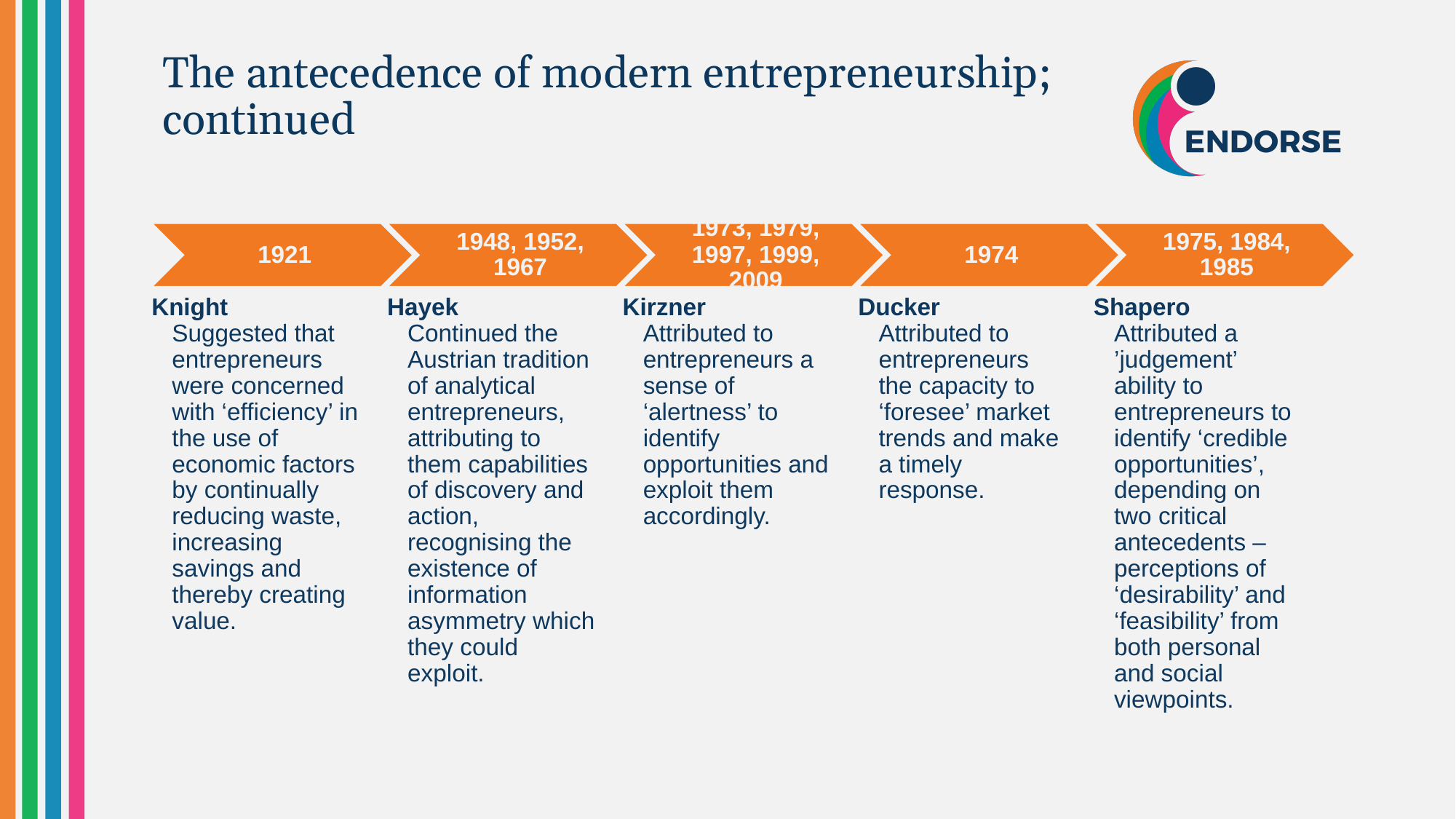

# The antecedence of modern entrepreneurship; continued
1921
Knight
Suggested that entrepreneurs were concerned with ‘efficiency’ in the use of economic factors by continually reducing waste, increasing savings and thereby creating value.
1948, 1952, 1967
Hayek
Continued the Austrian tradition of analytical entrepreneurs, attributing to them capabilities of discovery and action, recognising the existence of information asymmetry which they could exploit.
1973, 1979, 1997, 1999, 2009
Kirzner
Attributed to entrepreneurs a sense of ‘alertness’ to identify opportunities and exploit them accordingly.
1974
Ducker
Attributed to entrepreneurs the capacity to ‘foresee’ market trends and make a timely response.
1975, 1984, 1985
Shapero
Attributed a ’judgement’ ability to entrepreneurs to identify ‘credible opportunities’, depending on two critical antecedents – perceptions of ‘desirability’ and ‘feasibility’ from both personal and social viewpoints.